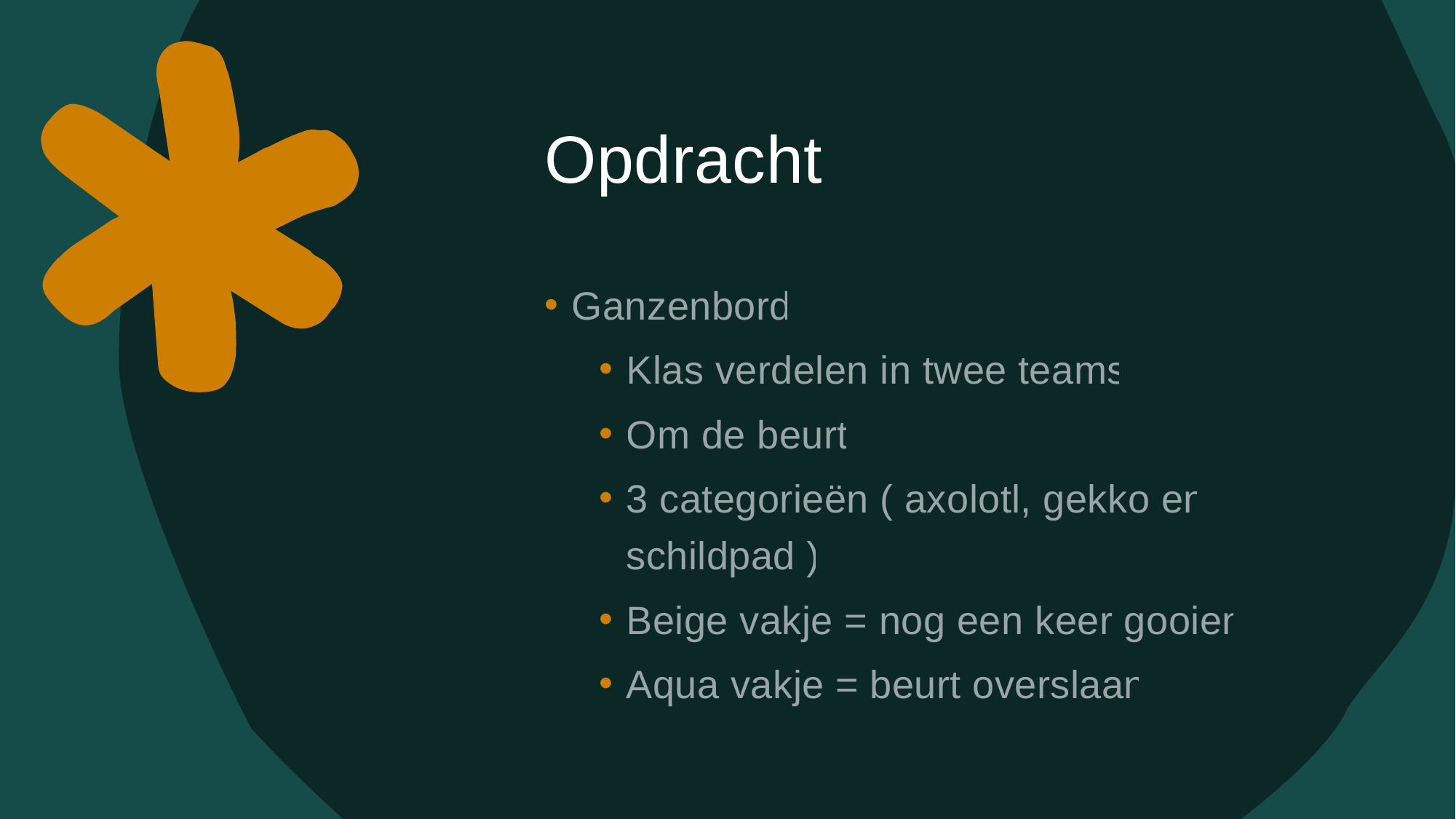

# Opdracht
Ganzenbord
Klas verdelen in twee teams
Om de beurt
3 categorieën ( axolotl, gekko en schildpad )
Beige vakje = nog een keer gooien
Aqua vakje = beurt overslaan